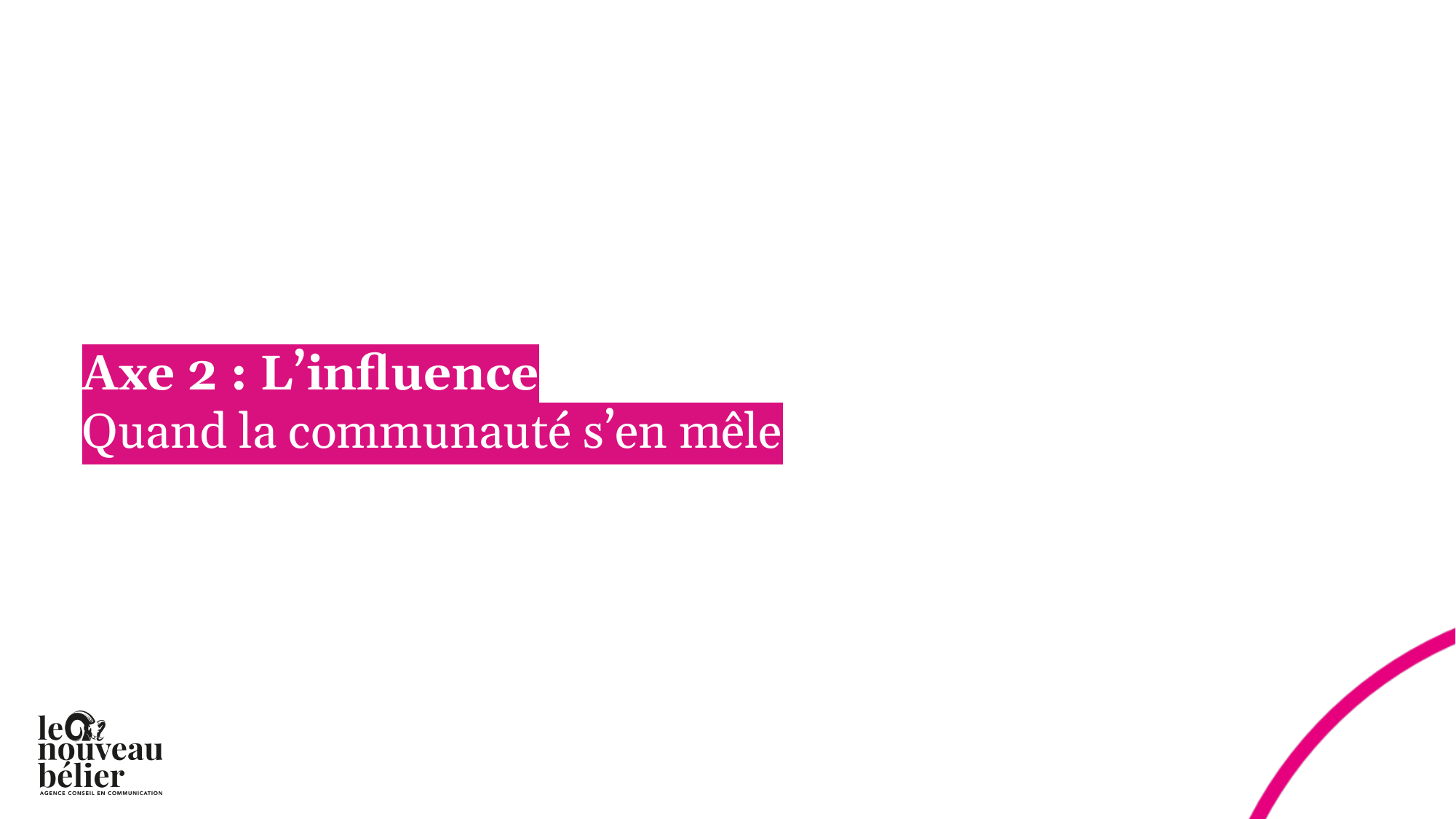

Axe 2 : L’influence
Quand la communauté s’en mêle